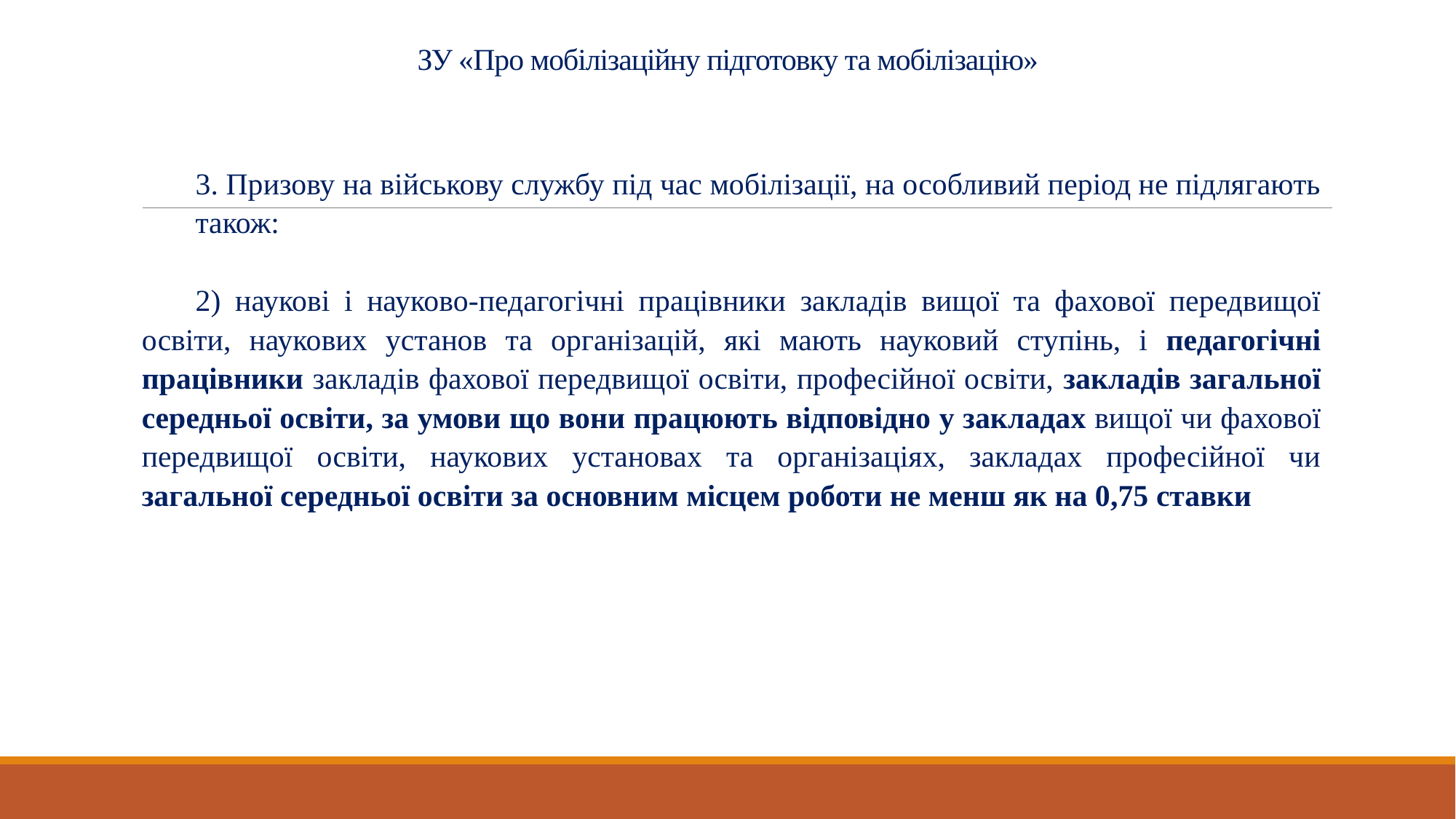

# ЗУ «Про мобілізаційну підготовку та мобілізацію»
3. Призову на військову службу під час мобілізації, на особливий період не підлягають також:

2) наукові і науково-педагогічні працівники закладів вищої та фахової передвищої освіти, наукових установ та організацій, які мають науковий ступінь, і педагогічні працівники закладів фахової передвищої освіти, професійної освіти, закладів загальної середньої освіти, за умови що вони працюють відповідно у закладах вищої чи фахової передвищої освіти, наукових установах та організаціях, закладах професійної чи загальної середньої освіти за основним місцем роботи не менш як на 0,75 ставки